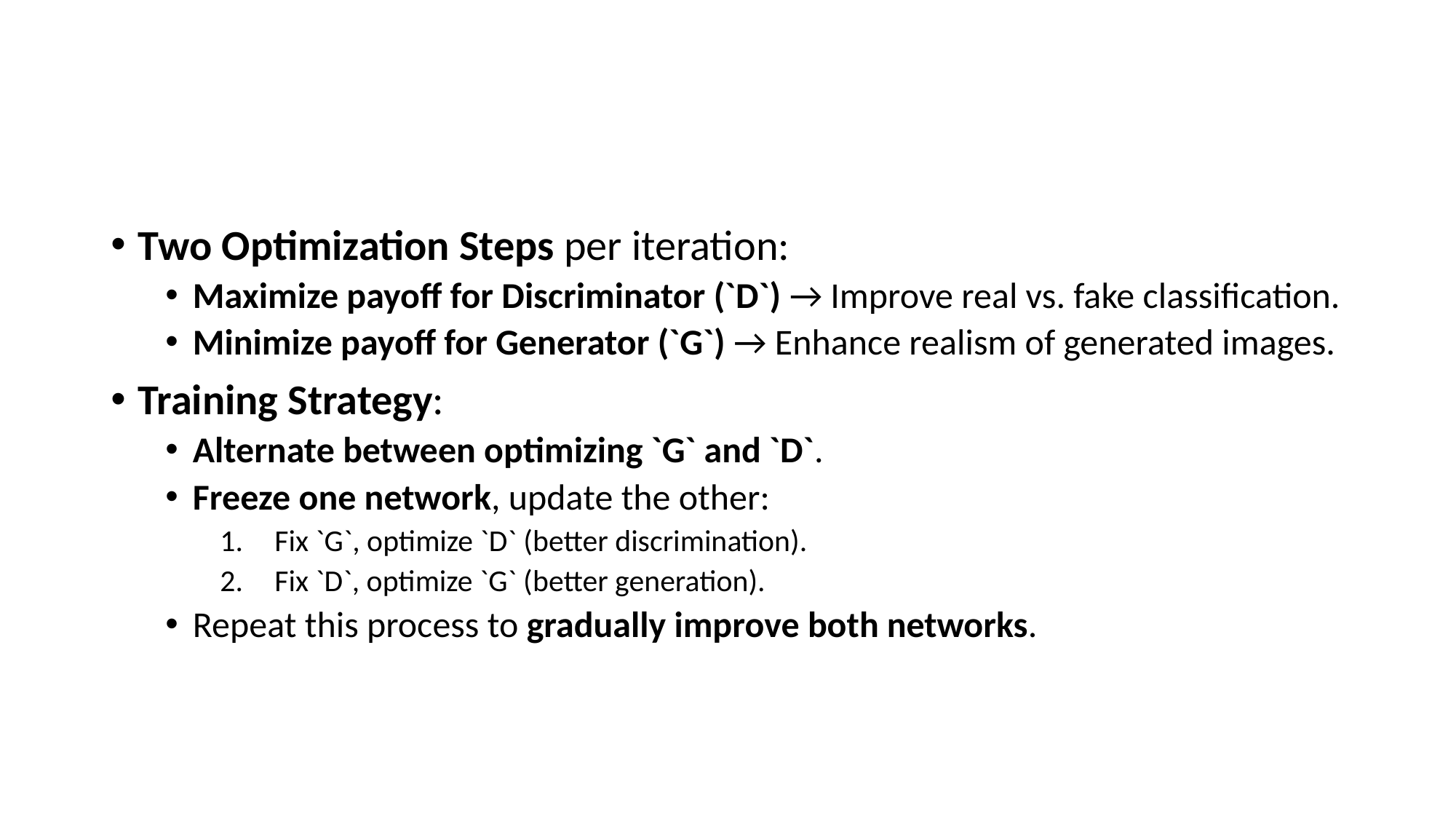

#
Two Optimization Steps per iteration:
Maximize payoff for Discriminator (`D`) → Improve real vs. fake classification.
Minimize payoff for Generator (`G`) → Enhance realism of generated images.
Training Strategy:
Alternate between optimizing `G` and `D`.
Freeze one network, update the other:
Fix `G`, optimize `D` (better discrimination).
Fix `D`, optimize `G` (better generation).
Repeat this process to gradually improve both networks.